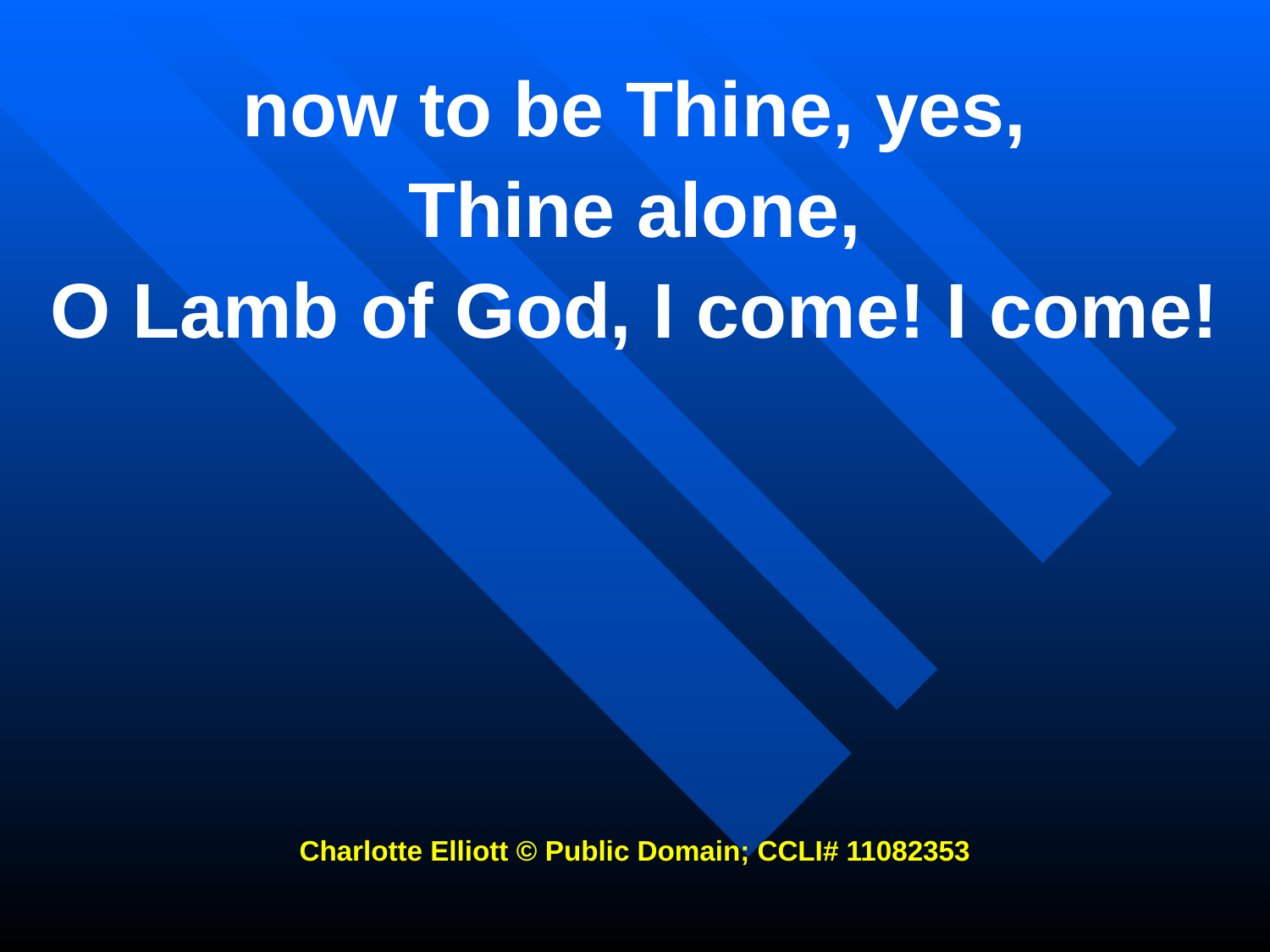

now to be Thine, yes,
Thine alone,
O Lamb of God, I come! I come!

Charlotte Elliott © Public Domain; CCLI# 11082353